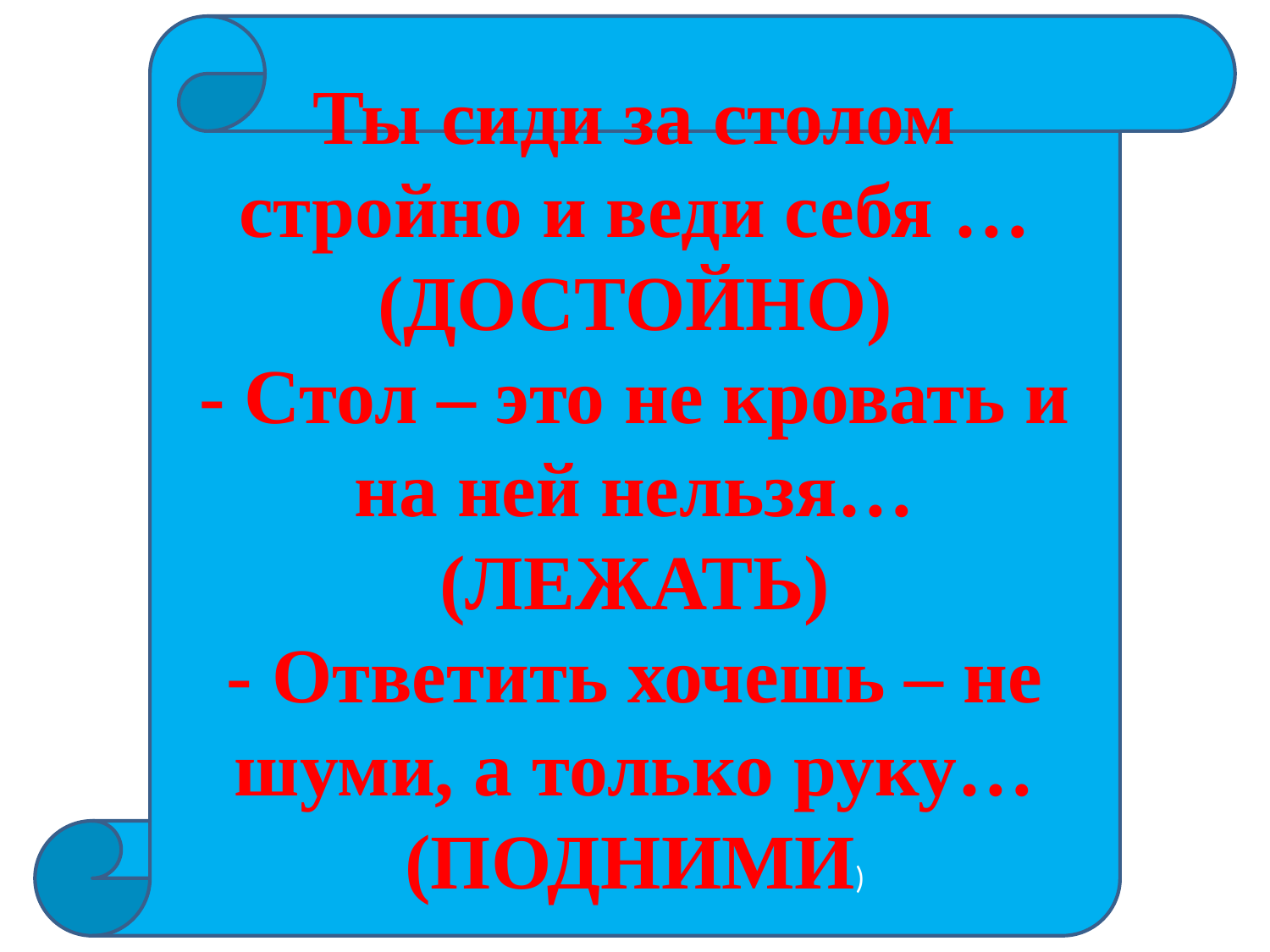

Ты сиди за столом стройно и веди себя … (ДОСТОЙНО)
- Стол – это не кровать и на ней нельзя… (ЛЕЖАТЬ)
- Ответить хочешь – не шуми, а только руку… (ПОДНИМИ)